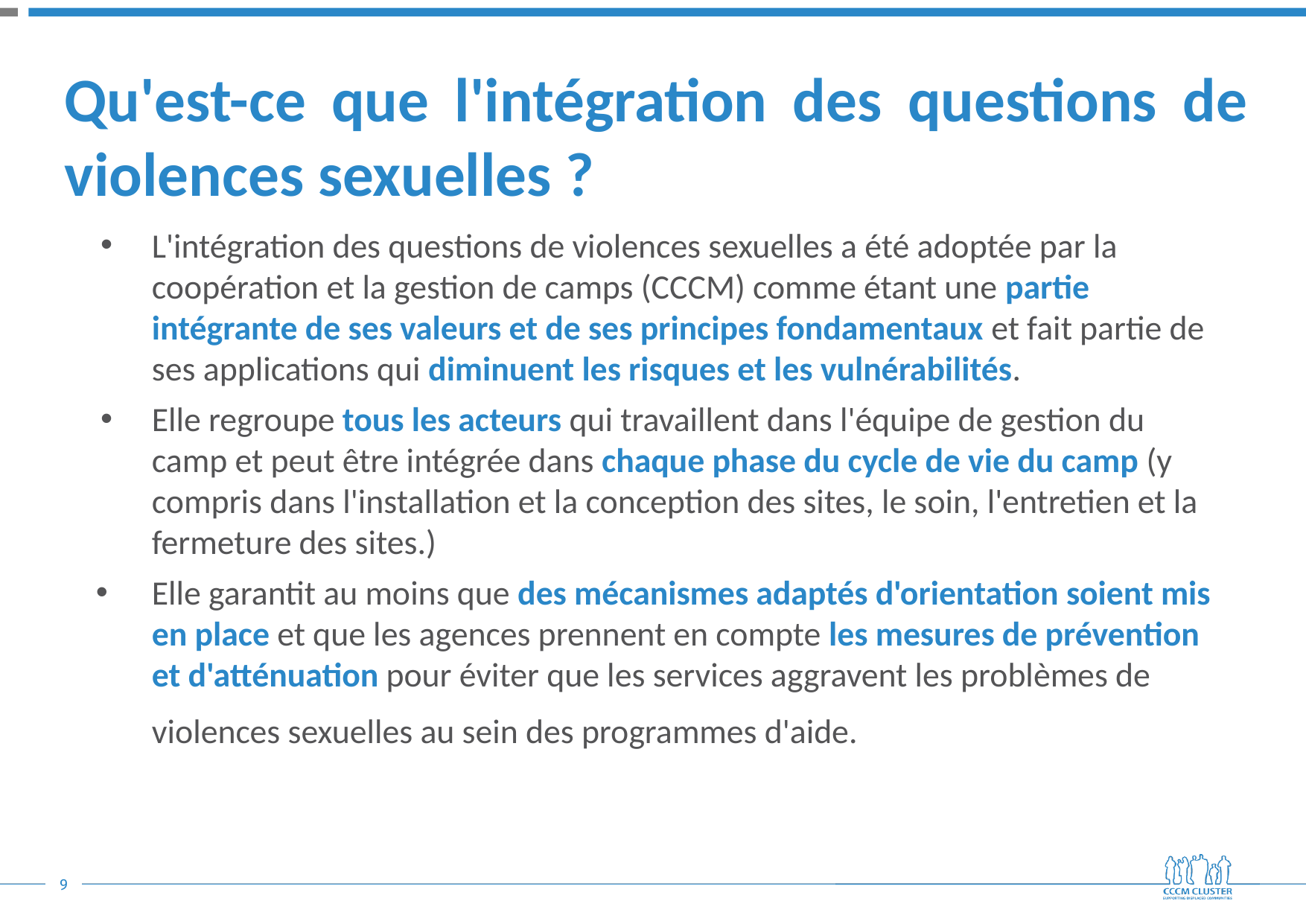

# Qu'est-ce que l'intégration des questions de violences sexuelles ?
L'intégration des questions de violences sexuelles a été adoptée par la coopération et la gestion de camps (CCCM) comme étant une partie intégrante de ses valeurs et de ses principes fondamentaux et fait partie de ses applications qui diminuent les risques et les vulnérabilités.
Elle regroupe tous les acteurs qui travaillent dans l'équipe de gestion du camp et peut être intégrée dans chaque phase du cycle de vie du camp (y compris dans l'installation et la conception des sites, le soin, l'entretien et la fermeture des sites.)
Elle garantit au moins que des mécanismes adaptés d'orientation soient mis en place et que les agences prennent en compte les mesures de prévention et d'atténuation pour éviter que les services aggravent les problèmes de violences sexuelles au sein des programmes d'aide.